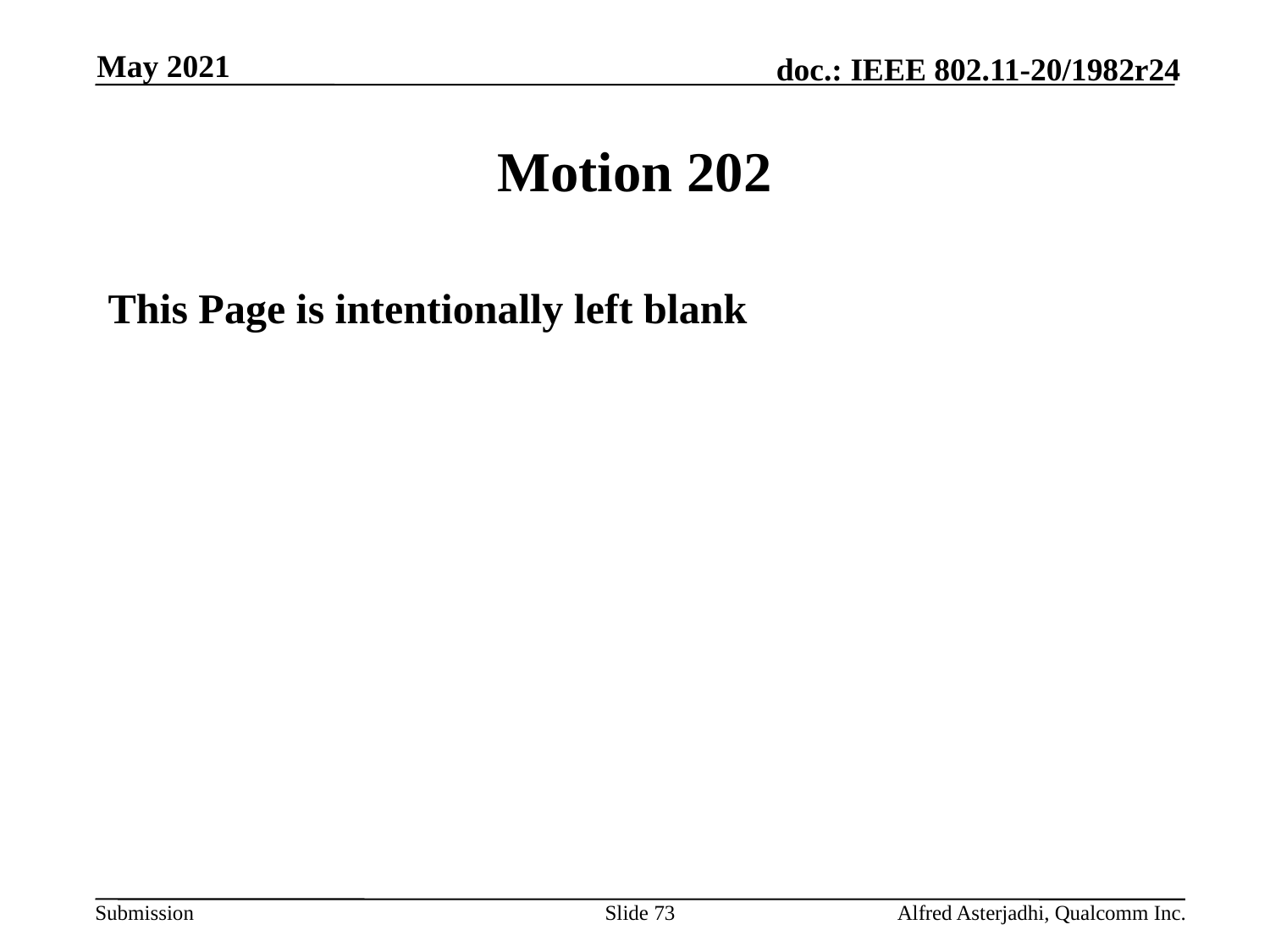

May 2021
# Motion 202
This Page is intentionally left blank

Slide 73
Alfred Asterjadhi, Qualcomm Inc.